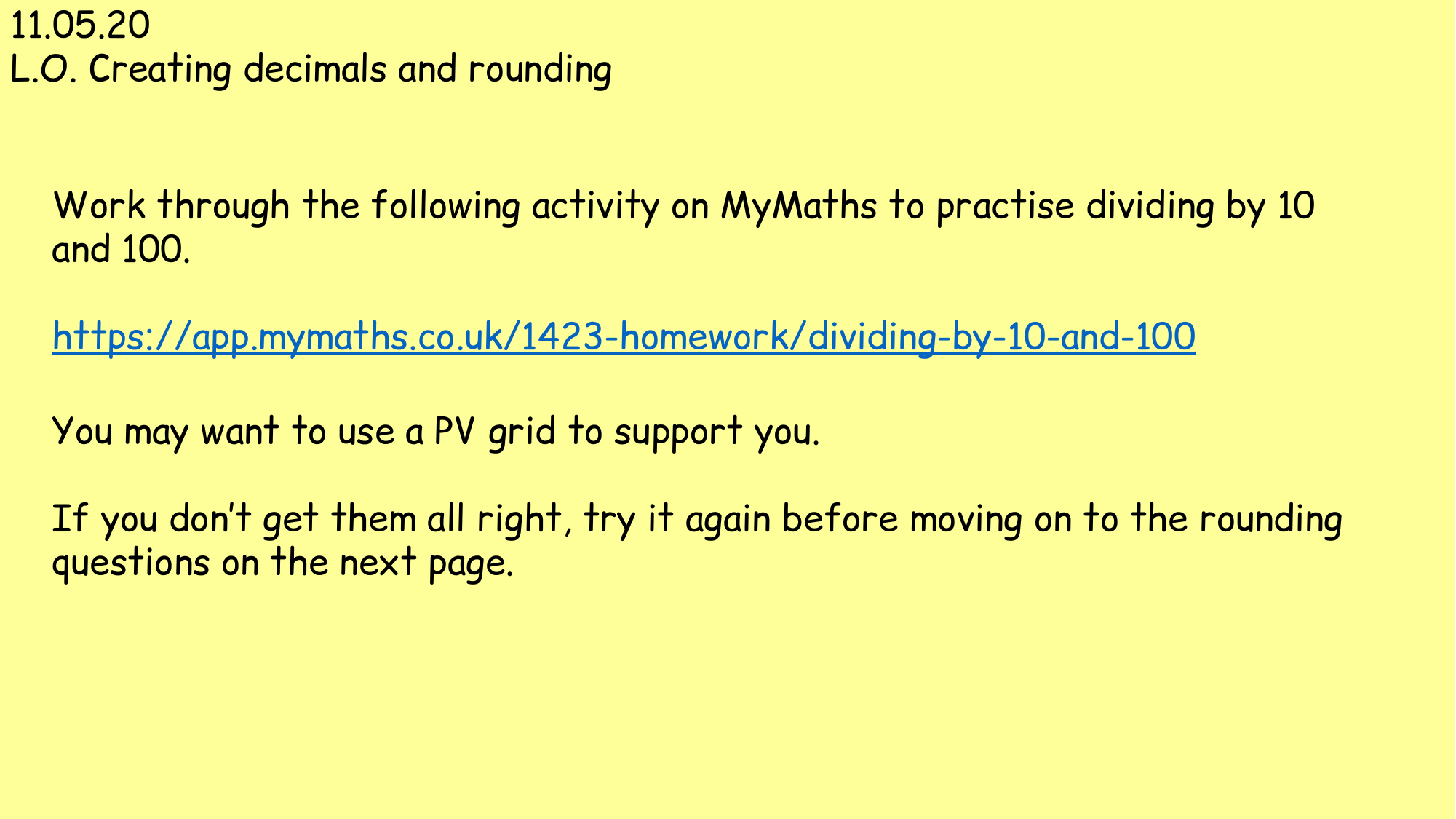

11.05.20
L.O. Creating decimals and rounding
Work through the following activity on MyMaths to practise dividing by 10 and 100.

https://app.mymaths.co.uk/1423-homework/dividing-by-10-and-100

You may want to use a PV grid to support you.

If you don’t get them all right, try it again before moving on to the rounding questions on the next page.